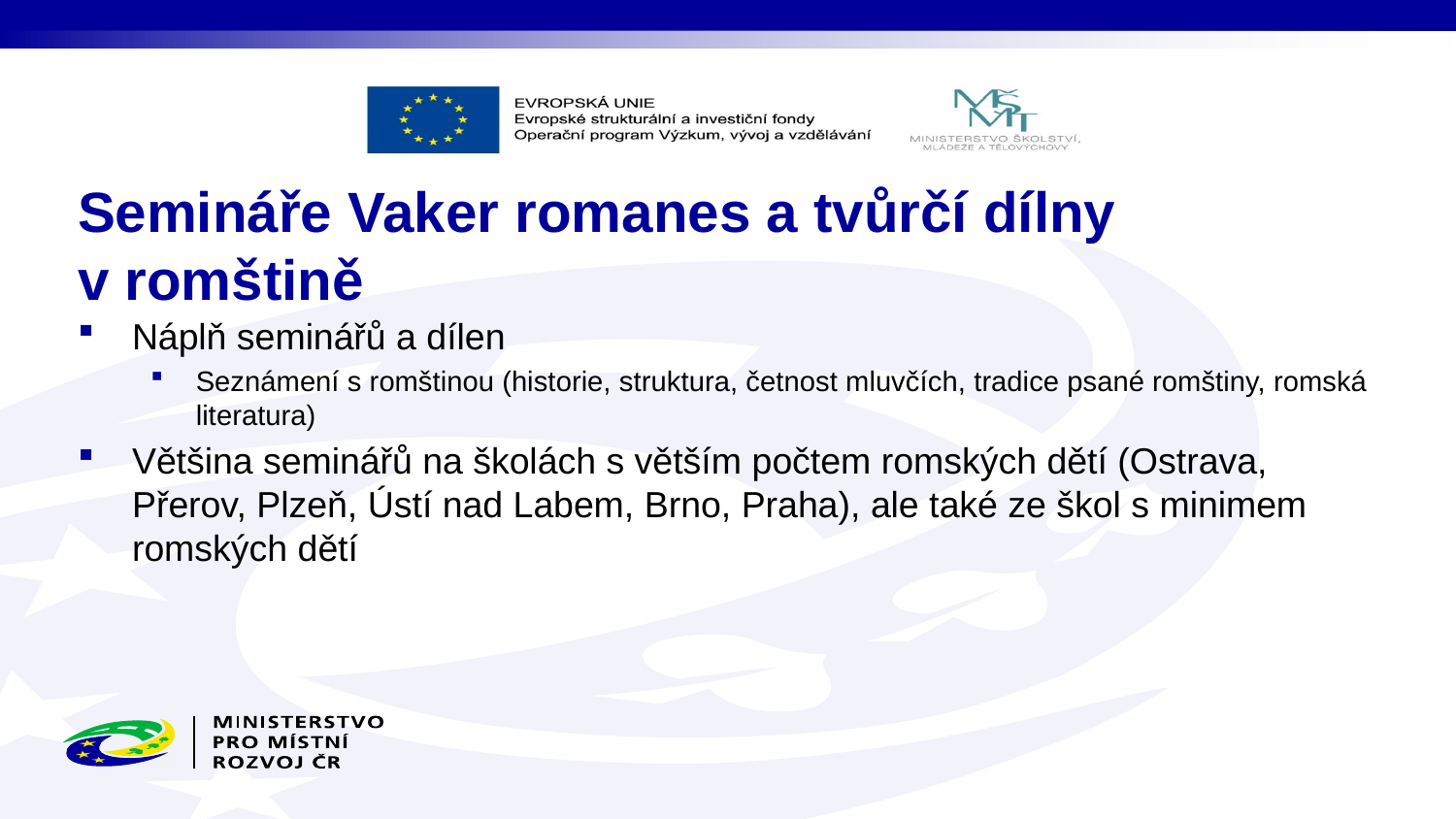

# Semináře Vaker romanes a tvůrčí dílny v romštině
Náplň seminářů a dílen
Seznámení s romštinou (historie, struktura, četnost mluvčích, tradice psané romštiny, romská literatura)
Většina seminářů na školách s větším počtem romských dětí (Ostrava, Přerov, Plzeň, Ústí nad Labem, Brno, Praha), ale také ze škol s minimem romských dětí